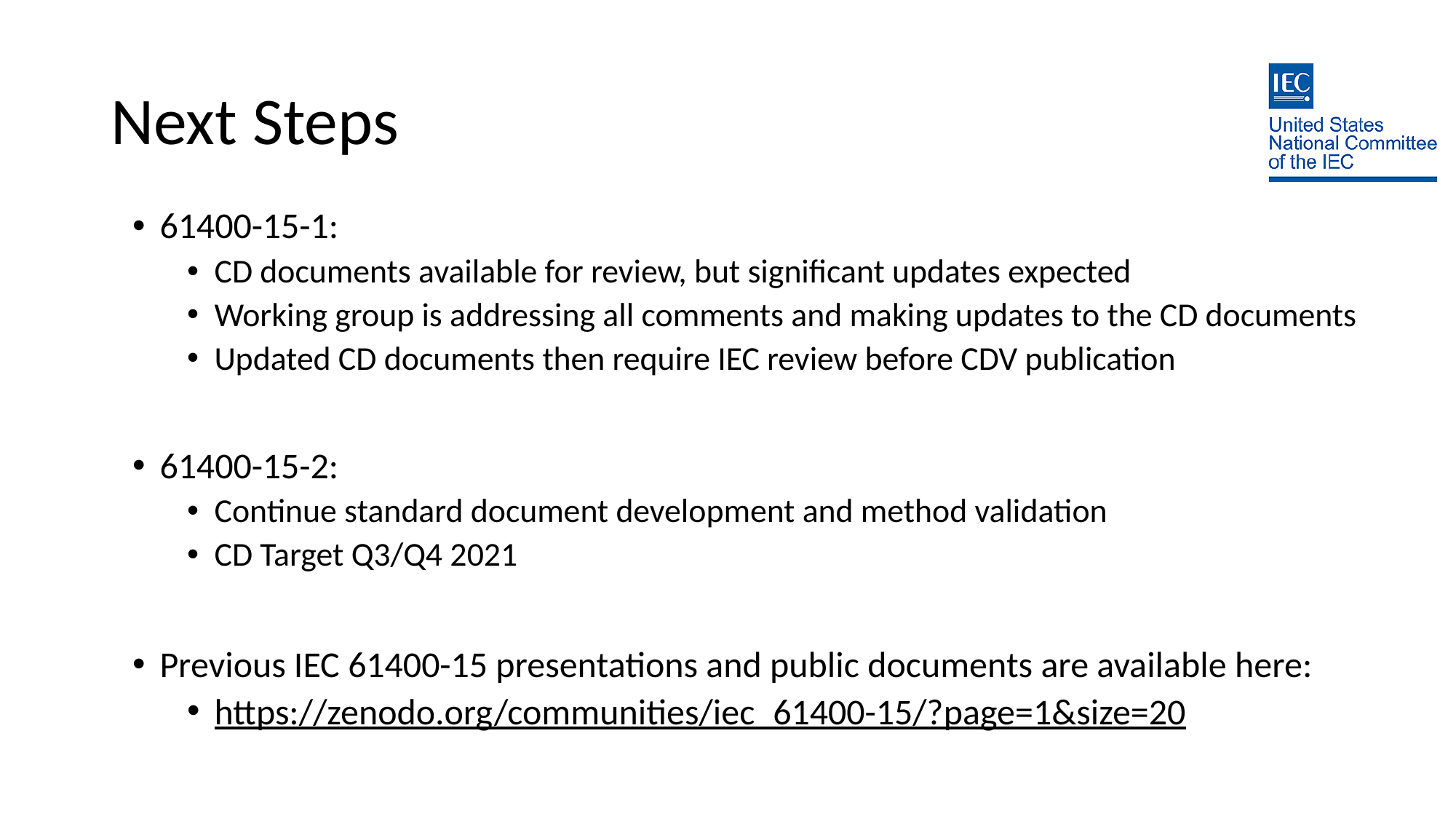

# Next Steps
61400-15-1:
CD documents available for review, but significant updates expected
Working group is addressing all comments and making updates to the CD documents
Updated CD documents then require IEC review before CDV publication

61400-15-2:
Continue standard document development and method validation
CD Target Q3/Q4 2021

Previous IEC 61400-15 presentations and public documents are available here:
https://zenodo.org/communities/iec_61400-15/?page=1&size=20

29 September 2020
15